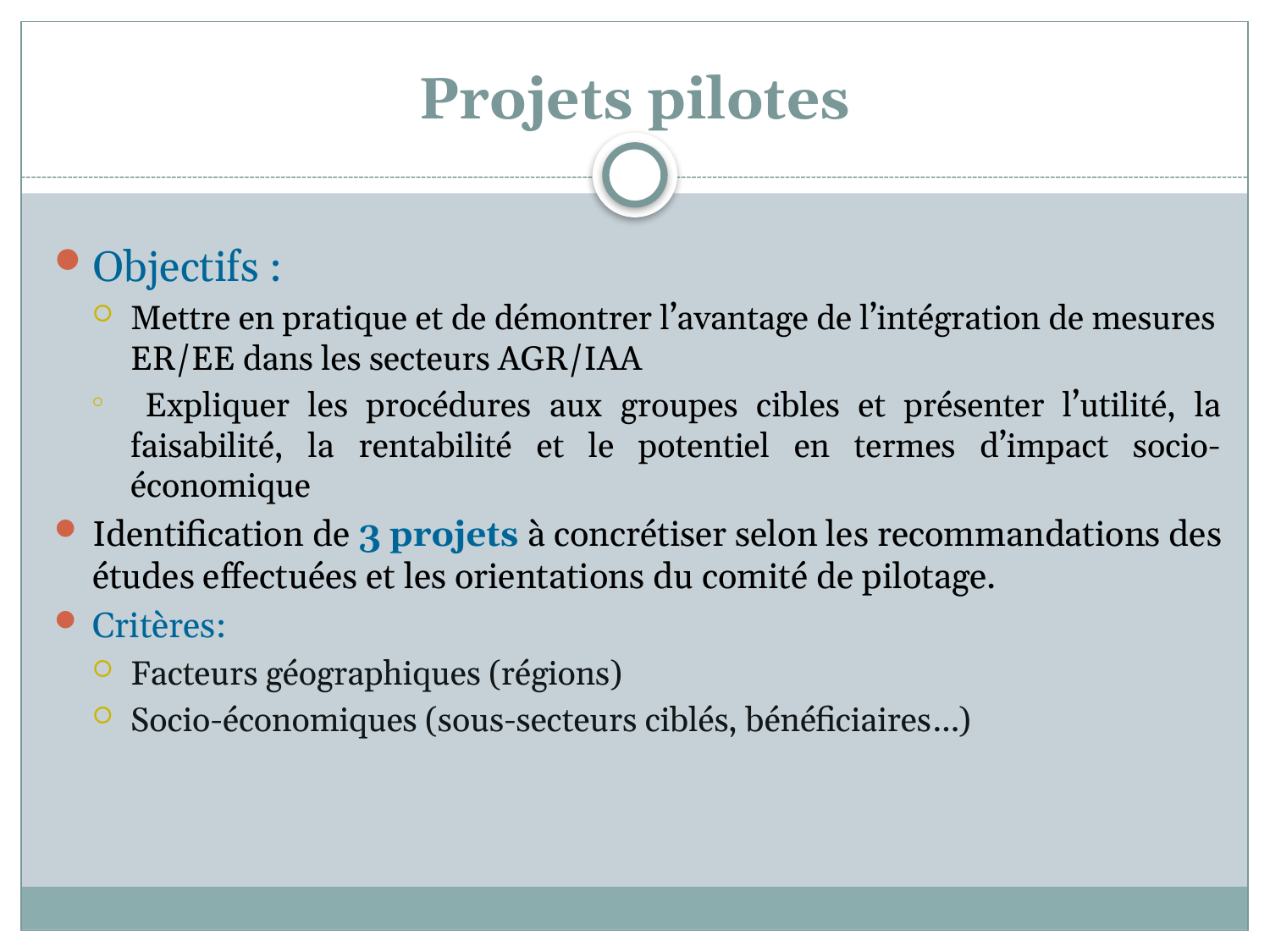

# Projets pilotes

Objectifs :
Mettre en pratique et de démontrer l’avantage de l’intégration de mesures ER/EE dans les secteurs AGR/IAA
 Expliquer les procédures aux groupes cibles et présenter l’utilité, la faisabilité, la rentabilité et le potentiel en termes d’impact socio-économique
Identification de 3 projets à concrétiser selon les recommandations des études effectuées et les orientations du comité de pilotage.
Critères:
Facteurs géographiques (régions)
Socio-économiques (sous-secteurs ciblés, bénéficiaires…)